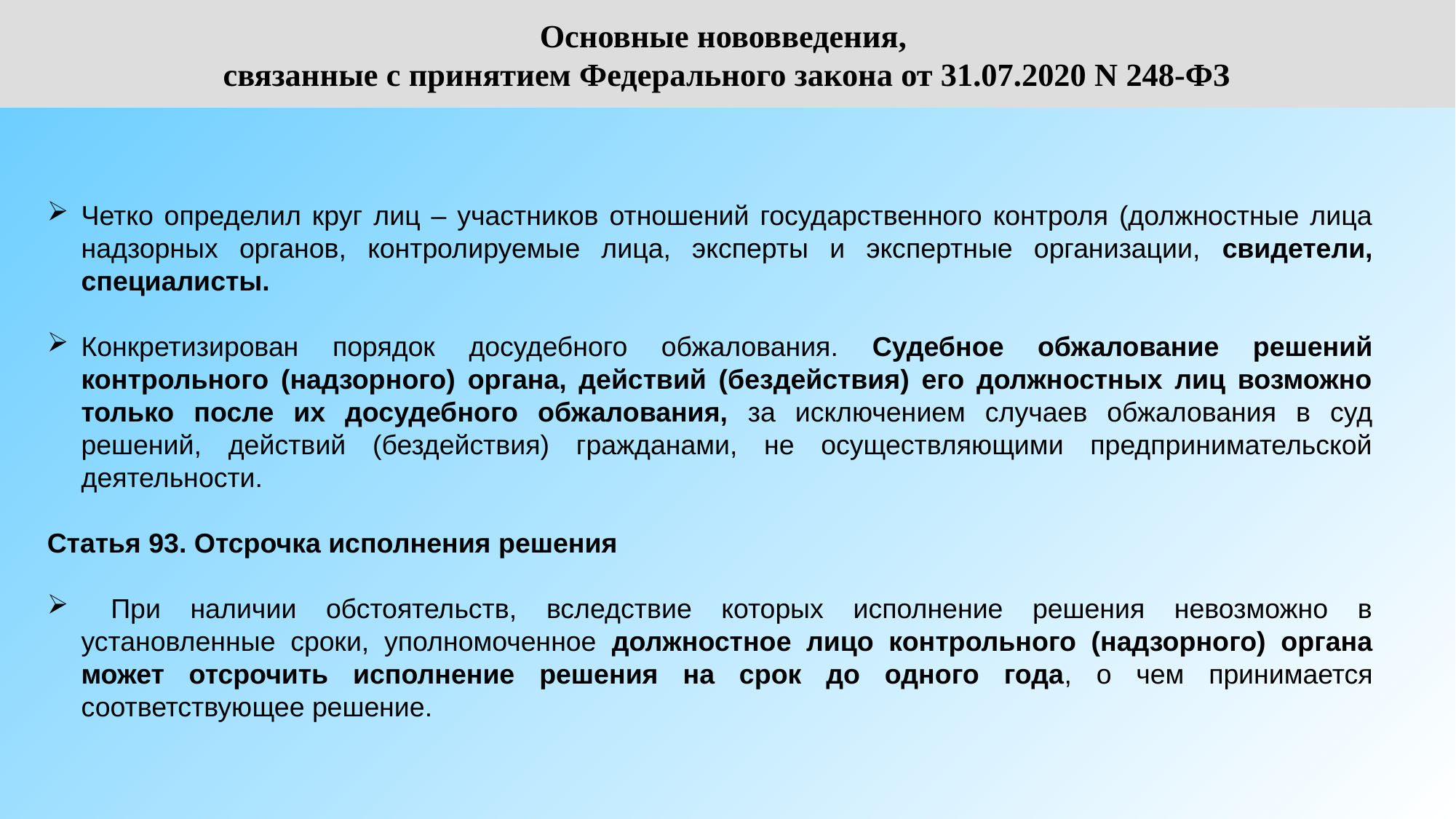

Основные нововведения,
связанные с принятием Федерального закона от 31.07.2020 N 248-ФЗ

Четко определил круг лиц – участников отношений государственного контроля (должностные лица надзорных органов, контролируемые лица, эксперты и экспертные организации, свидетели, специалисты.

Конкретизирован порядок досудебного обжалования. Судебное обжалование решений контрольного (надзорного) органа, действий (бездействия) его должностных лиц возможно только после их досудебного обжалования, за исключением случаев обжалования в суд решений, действий (бездействия) гражданами, не осуществляющими предпринимательской деятельности.

Статья 93. Отсрочка исполнения решения

 При наличии обстоятельств, вследствие которых исполнение решения невозможно в установленные сроки, уполномоченное должностное лицо контрольного (надзорного) органа может отсрочить исполнение решения на срок до одного года, о чем принимается соответствующее решение.